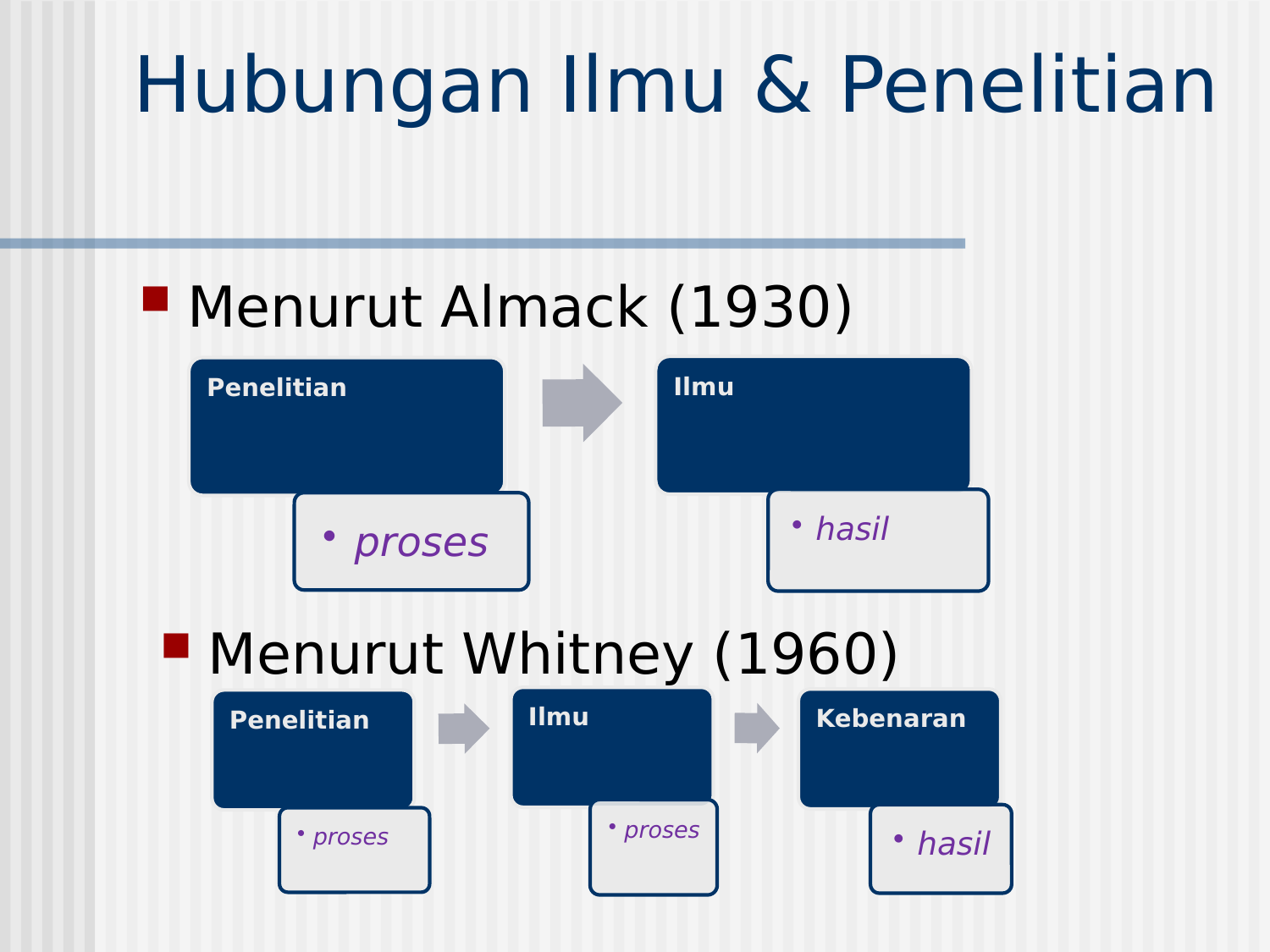

# Hubungan Ilmu & Penelitian
Menurut Almack (1930)
Penelitian
proses

Ilmu
hasil
Menurut Whitney (1960)
Penelitian
proses

Ilmu
proses

Kebenaran
hasil